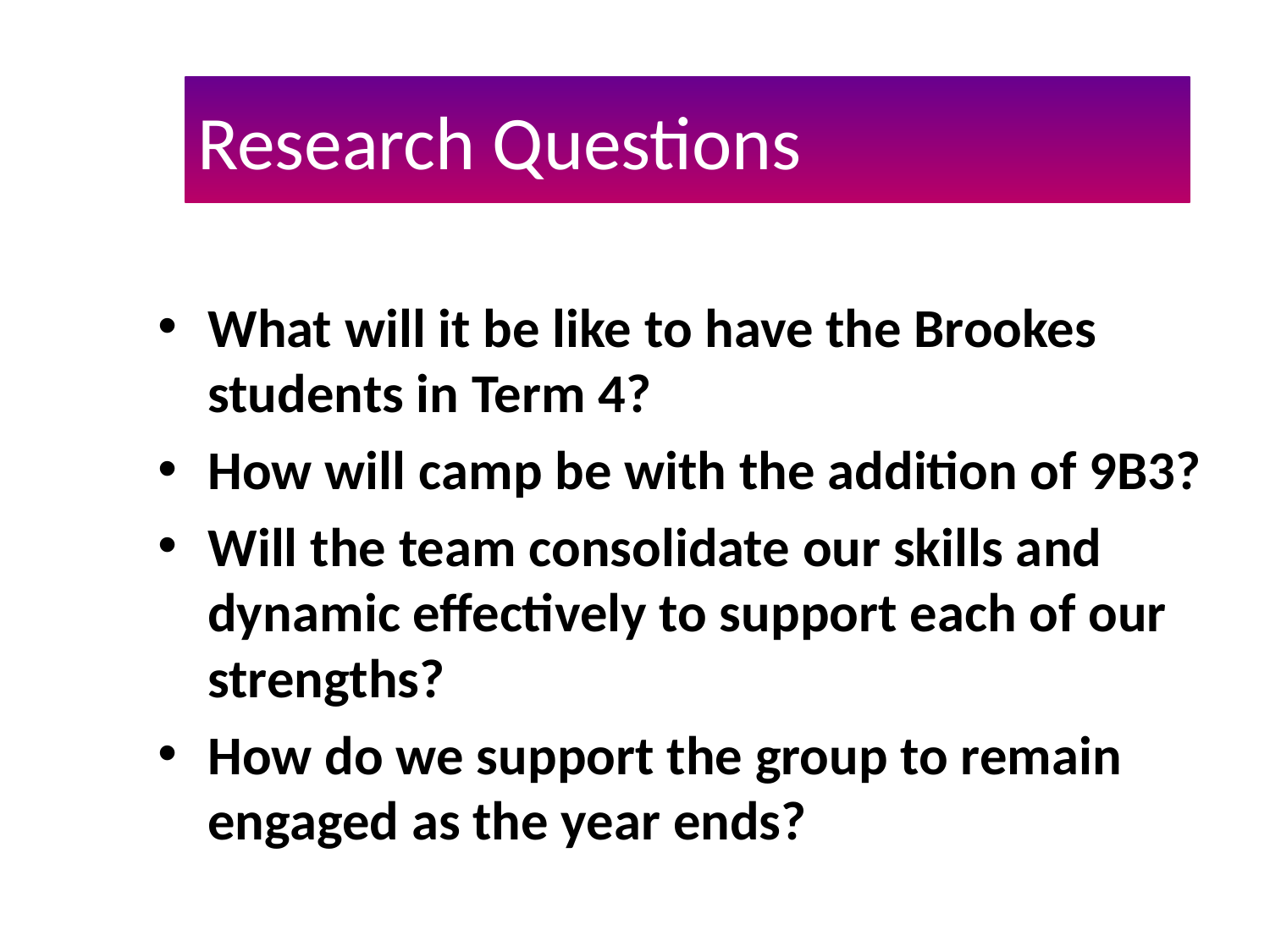

Research Questions
What will it be like to have the Brookes students in Term 4?
How will camp be with the addition of 9B3?
Will the team consolidate our skills and dynamic effectively to support each of our strengths?
How do we support the group to remain engaged as the year ends?